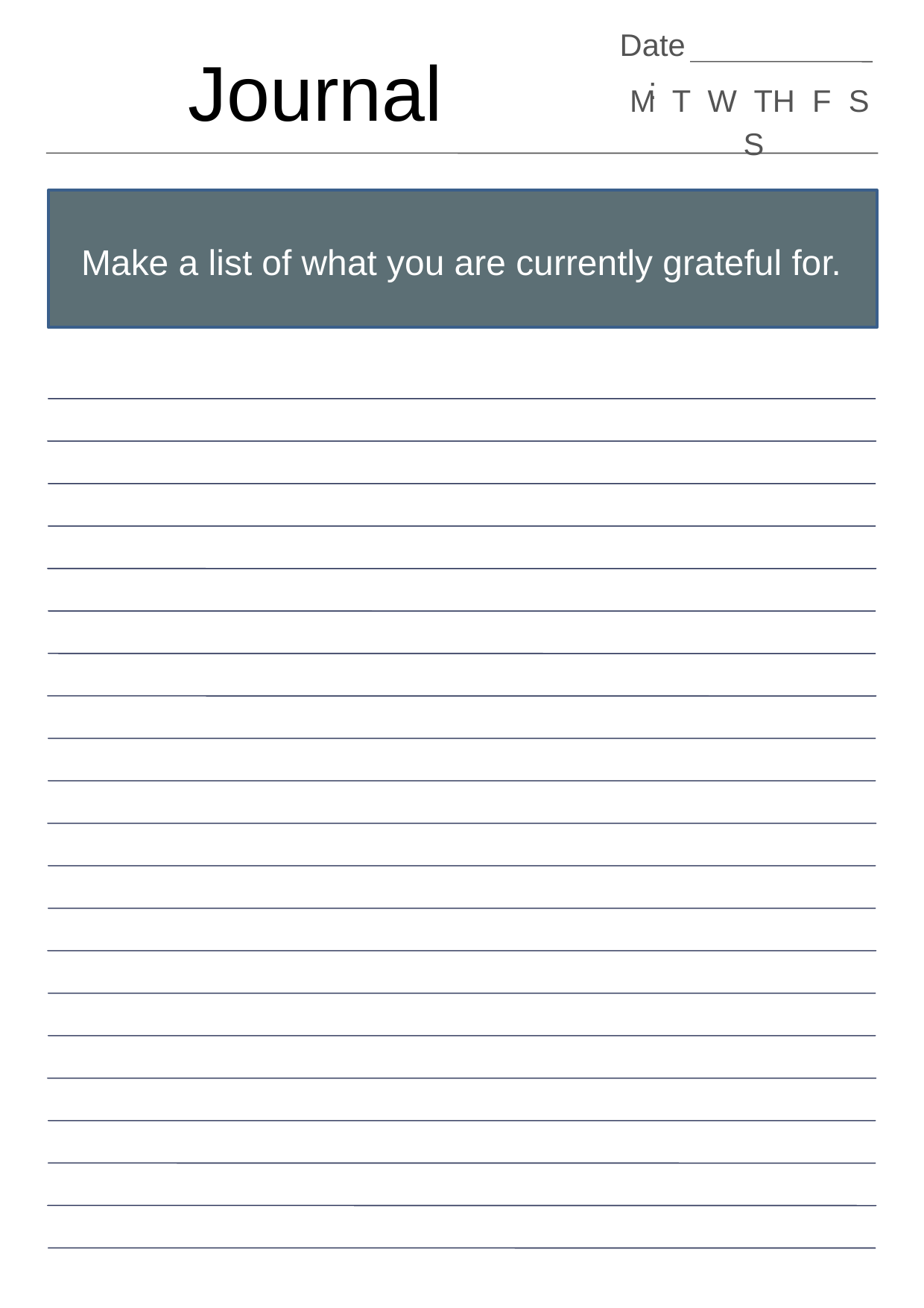

Date:
Journal

M  T  W  TH  F  S  S

Make a list of what you are currently grateful for.